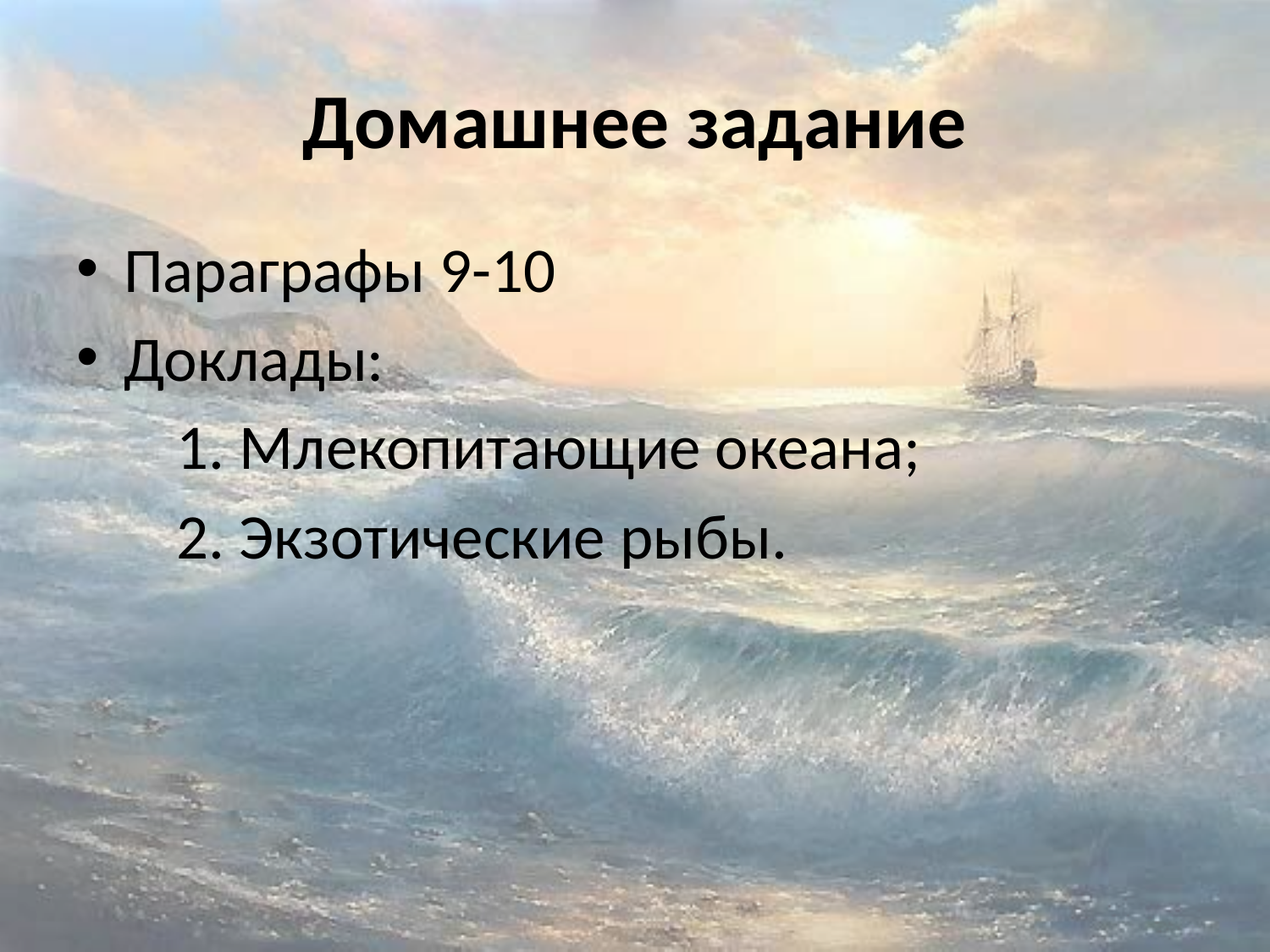

# Домашнее задание
Параграфы 9-10
Доклады:
       1. Млекопитающие океана;
       2. Экзотические рыбы.